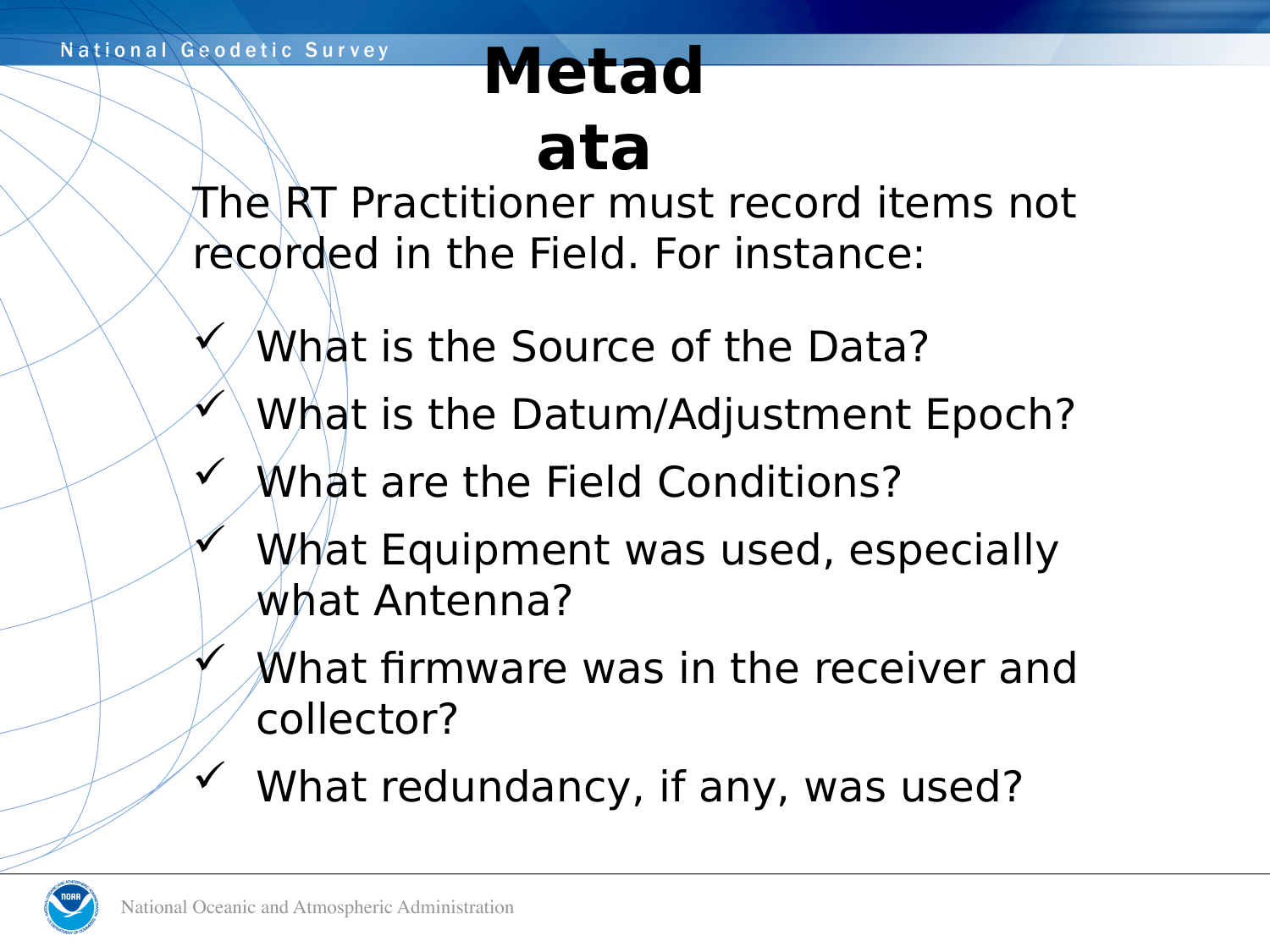

# Metadata
The RT Practitioner must record items not recorded in the Field. For instance:

What is the Source of the Data?

What is the Datum/Adjustment Epoch?

What are the Field Conditions?

What Equipment was used, especially what Antenna?

What firmware was in the receiver and collector?

What redundancy, if any, was used?